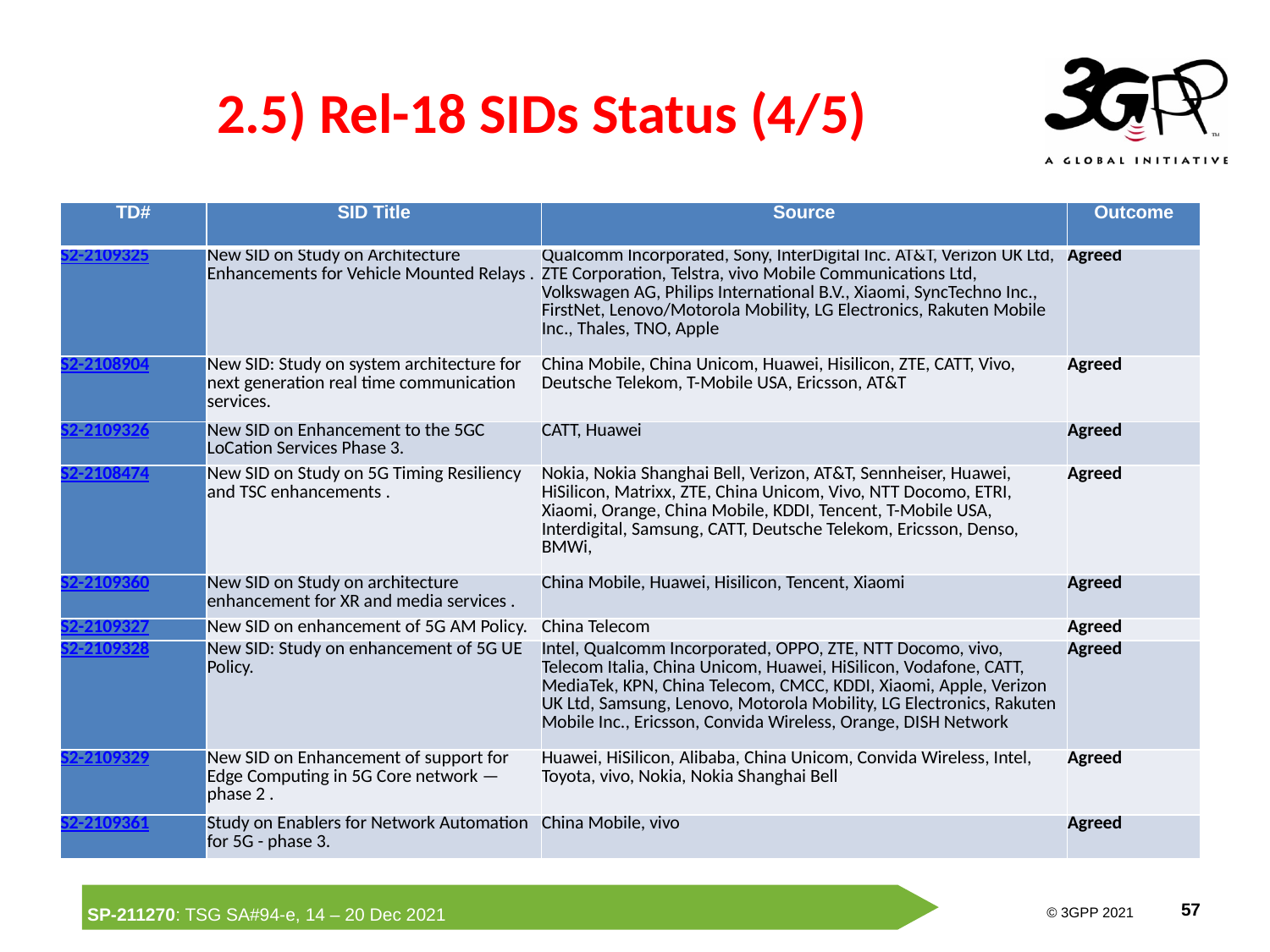

# 2.5) Rel-18 SIDs Status (4/5)
| TD# | SID Title | Source | Outcome |
| --- | --- | --- | --- |
| S2-2109325 | New SID on Study on Architecture Enhancements for Vehicle Mounted Relays . | Qualcomm Incorporated, Sony, InterDigital Inc. AT&T, Verizon UK Ltd, ZTE Corporation, Telstra, vivo Mobile Communications Ltd, Volkswagen AG, Philips International B.V., Xiaomi, SyncTechno Inc., FirstNet, Lenovo/Motorola Mobility, LG Electronics, Rakuten Mobile Inc., Thales, TNO, Apple | Agreed |
| S2-2108904 | New SID: Study on system architecture for next generation real time communication services. | China Mobile, China Unicom, Huawei, Hisilicon, ZTE, CATT, Vivo, Deutsche Telekom, T-Mobile USA, Ericsson, AT&T | Agreed |
| S2-2109326 | New SID on Enhancement to the 5GC LoCation Services Phase 3. | CATT, Huawei | Agreed |
| S2-2108474 | New SID on Study on 5G Timing Resiliency and TSC enhancements . | Nokia, Nokia Shanghai Bell, Verizon, AT&T, Sennheiser, Huawei, HiSilicon, Matrixx, ZTE, China Unicom, Vivo, NTT Docomo, ETRI, Xiaomi, Orange, China Mobile, KDDI, Tencent, T-Mobile USA, Interdigital, Samsung, CATT, Deutsche Telekom, Ericsson, Denso, BMWi, | Agreed |
| S2-2109360 | New SID on Study on architecture enhancement for XR and media services . | China Mobile, Huawei, Hisilicon, Tencent, Xiaomi | Agreed |
| S2-2109327 | New SID on enhancement of 5G AM Policy. | China Telecom | Agreed |
| S2-2109328 | New SID: Study on enhancement of 5G UE Policy. | Intel, Qualcomm Incorporated, OPPO, ZTE, NTT Docomo, vivo, Telecom Italia, China Unicom, Huawei, HiSilicon, Vodafone, CATT, MediaTek, KPN, China Telecom, CMCC, KDDI, Xiaomi, Apple, Verizon UK Ltd, Samsung, Lenovo, Motorola Mobility, LG Electronics, Rakuten Mobile Inc., Ericsson, Convida Wireless, Orange, DISH Network | Agreed |
| S2-2109329 | New SID on Enhancement of support for Edge Computing in 5G Core network — phase 2 . | Huawei, HiSilicon, Alibaba, China Unicom, Convida Wireless, Intel, Toyota, vivo, Nokia, Nokia Shanghai Bell | Agreed |
| S2-2109361 | Study on Enablers for Network Automation for 5G - phase 3. | China Mobile, vivo | Agreed |